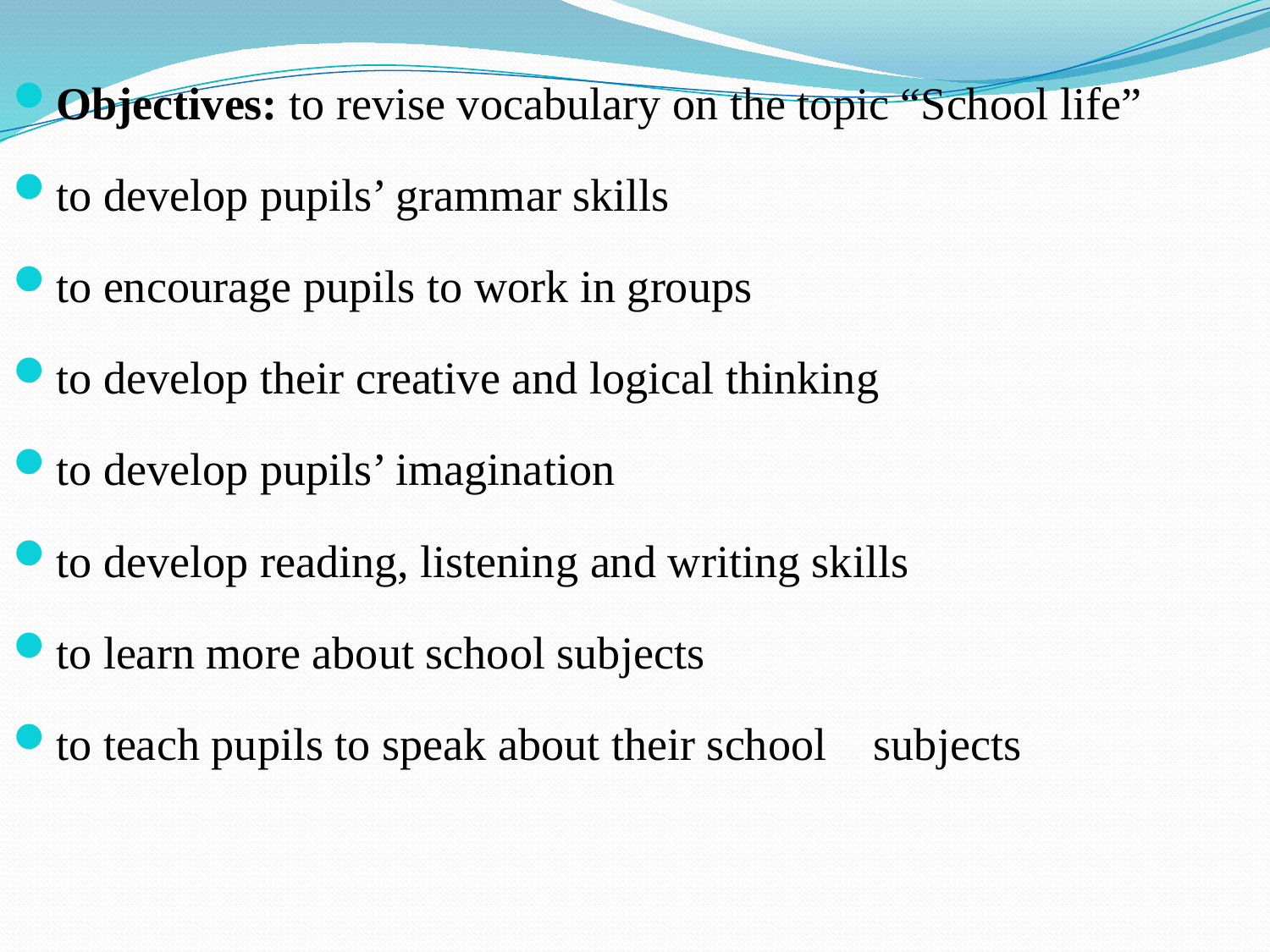

Objectives: to revise vocabulary on the topic “School life”
to develop pupils’ grammar skills
to encourage pupils to work in groups
to develop their creative and logical thinking
to develop pupils’ imagination
to develop reading, listening and writing skills
to learn more about school subjects
to teach pupils to speak about their school    subjects

#